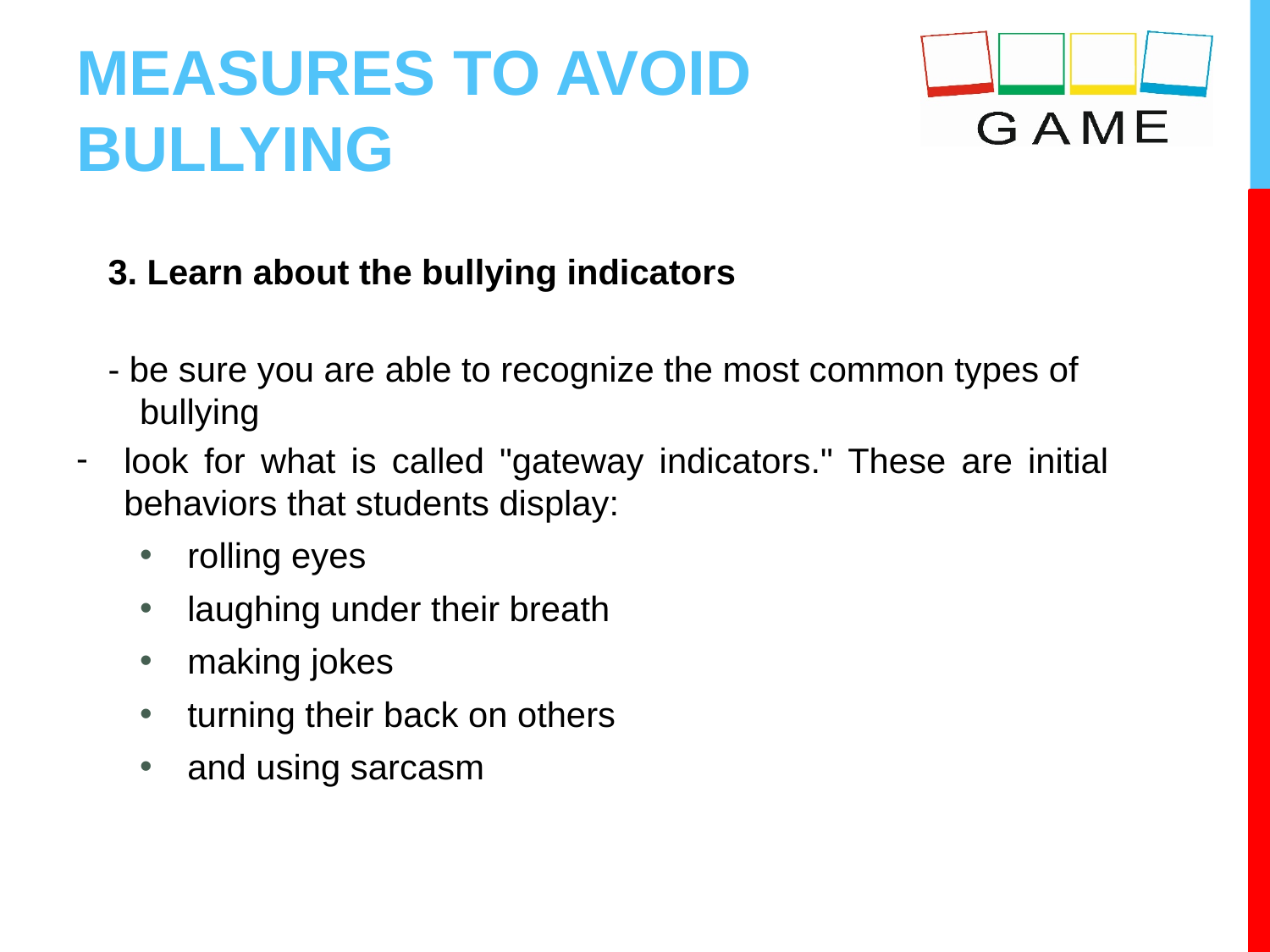

# MEASURES TO AVOID BULLYING
3. Learn about the bullying indicators

- be sure you are able to recognize the most common types of bullying
look for what is called "gateway indicators." These are initial behaviors that students display:
rolling eyes
laughing under their breath
making jokes
turning their back on others
and using sarcasm